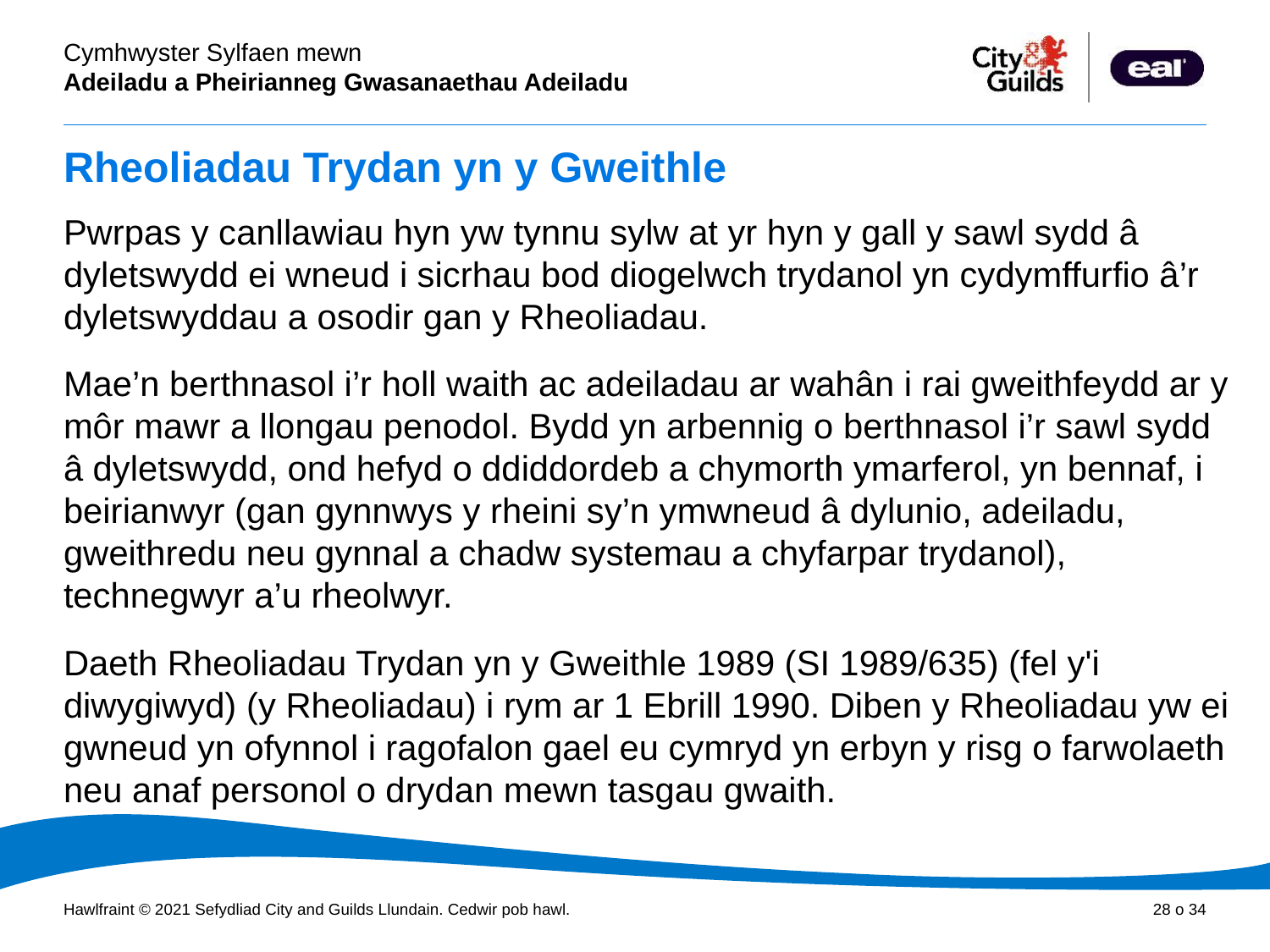

# Rheoliadau Trydan yn y Gweithle
Pwrpas y canllawiau hyn yw tynnu sylw at yr hyn y gall y sawl sydd â dyletswydd ei wneud i sicrhau bod diogelwch trydanol yn cydymffurfio â’r dyletswyddau a osodir gan y Rheoliadau.
Mae’n berthnasol i’r holl waith ac adeiladau ar wahân i rai gweithfeydd ar y môr mawr a llongau penodol. Bydd yn arbennig o berthnasol i’r sawl sydd â dyletswydd, ond hefyd o ddiddordeb a chymorth ymarferol, yn bennaf, i beirianwyr (gan gynnwys y rheini sy’n ymwneud â dylunio, adeiladu, gweithredu neu gynnal a chadw systemau a chyfarpar trydanol), technegwyr a’u rheolwyr.
Daeth Rheoliadau Trydan yn y Gweithle 1989 (SI 1989/635) (fel y'i diwygiwyd) (y Rheoliadau) i rym ar 1 Ebrill 1990. Diben y Rheoliadau yw ei gwneud yn ofynnol i ragofalon gael eu cymryd yn erbyn y risg o farwolaeth neu anaf personol o drydan mewn tasgau gwaith.